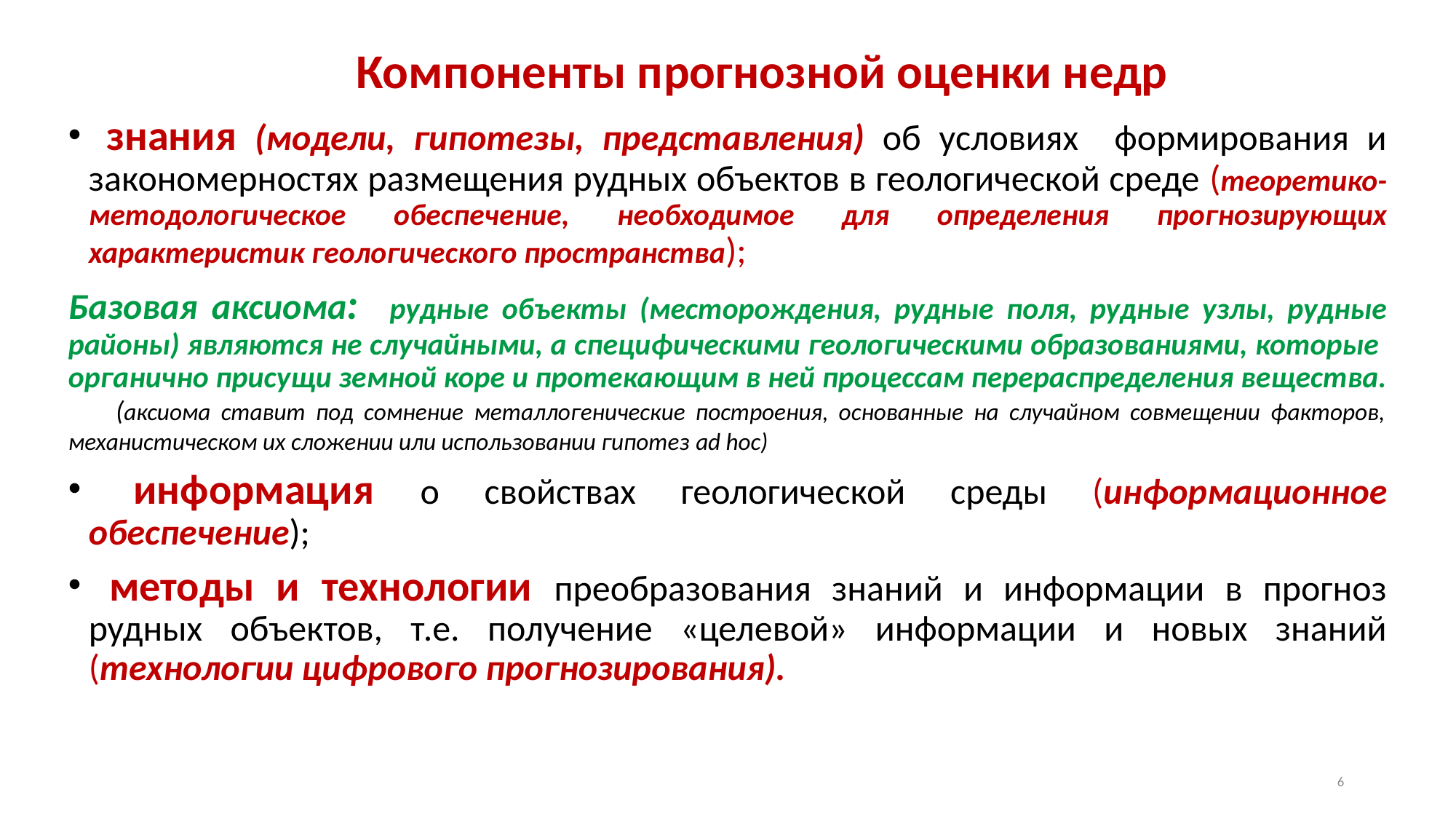

# Компоненты прогнозной оценки недр
 знания (модели, гипотезы, представления) об условиях  формирования и закономерностях размещения рудных объектов в геологической среде (теоретико-методологическое обеспечение, необходимое для определения прогнозирующих характеристик геологического пространства);
Базовая аксиома:  рудные объекты (месторождения, рудные поля, рудные узлы, рудные районы) являются не случайными, а специфическими геологическими образованиями, которые  органично присущи земной коре и протекающим в ней процессам перераспределения вещества.     (аксиома ставит под сомнение металлогенические построения, основанные на случайном совмещении факторов, механистическом их сложении или использовании гипотез ad hoc)
 информация о свойствах геологической среды (информационное обеспечение);
 методы и технологии преобразования знаний и информации в прогноз рудных объектов, т.е. получение «целевой» информации и новых знаний (технологии цифрового прогнозирования).

6